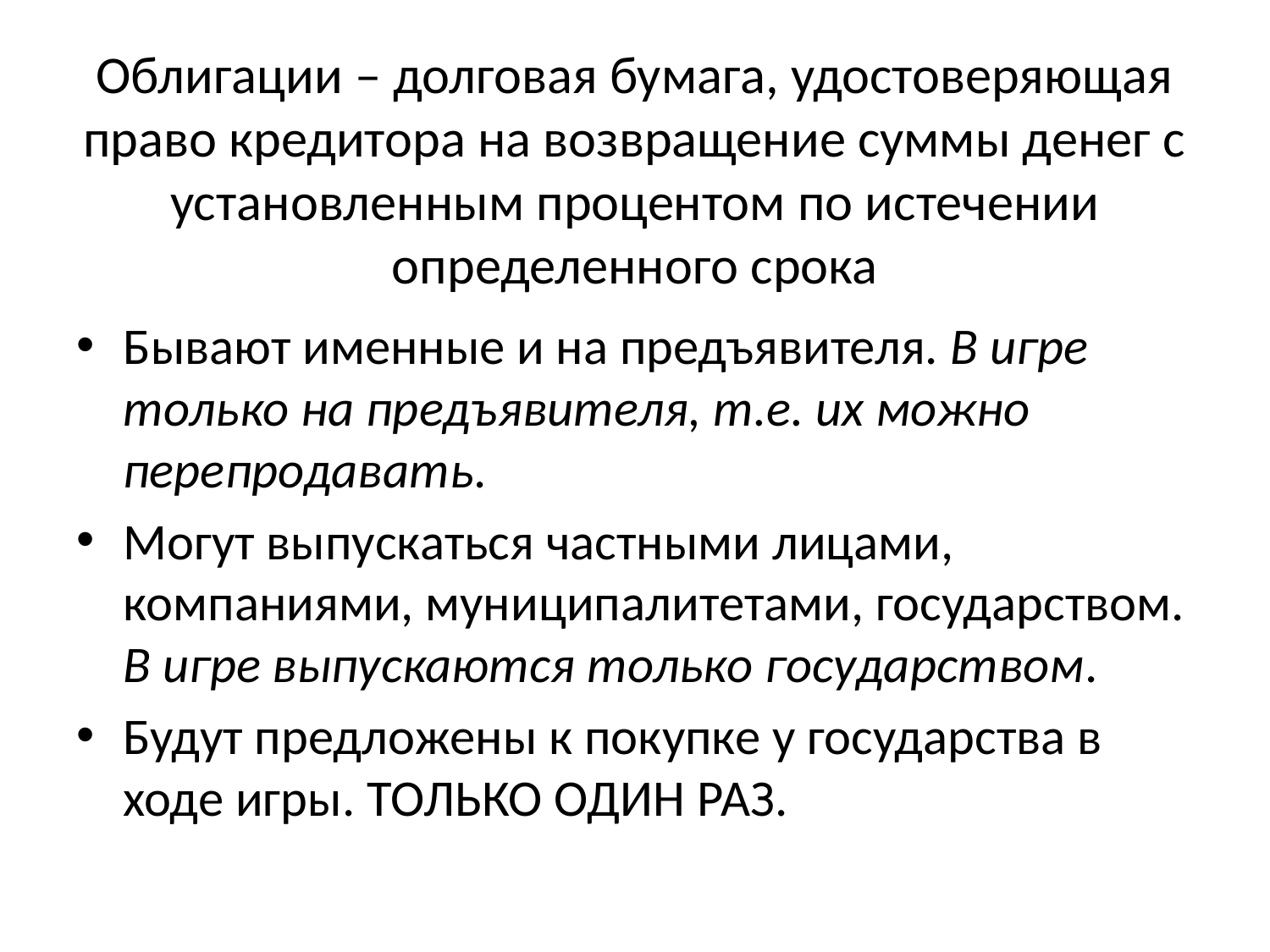

# Облигации – долговая бумага, удостоверяющая право кредитора на возвращение суммы денег с установленным процентом по истечении определенного срока
Бывают именные и на предъявителя. В игре только на предъявителя, т.е. их можно перепродавать.
Могут выпускаться частными лицами, компаниями, муниципалитетами, государством. В игре выпускаются только государством.
Будут предложены к покупке у государства в ходе игры. ТОЛЬКО ОДИН РАЗ.